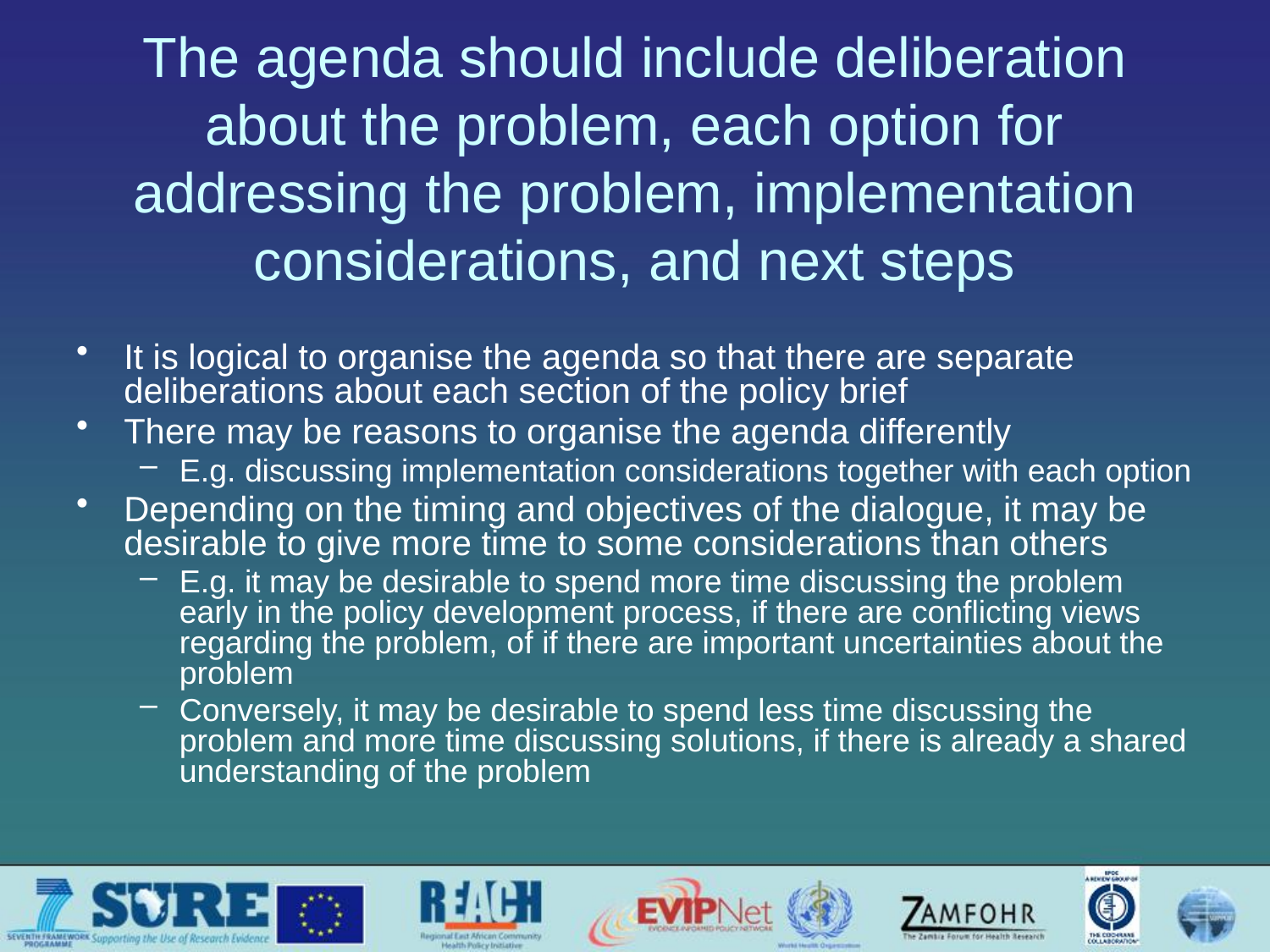

# The agenda should include deliberation about the problem, each option for addressing the problem, implementation considerations, and next steps
It is logical to organise the agenda so that there are separate deliberations about each section of the policy brief
There may be reasons to organise the agenda differently
E.g. discussing implementation considerations together with each option
Depending on the timing and objectives of the dialogue, it may be desirable to give more time to some considerations than others
E.g. it may be desirable to spend more time discussing the problem early in the policy development process, if there are conflicting views regarding the problem, of if there are important uncertainties about the problem
Conversely, it may be desirable to spend less time discussing the problem and more time discussing solutions, if there is already a shared understanding of the problem